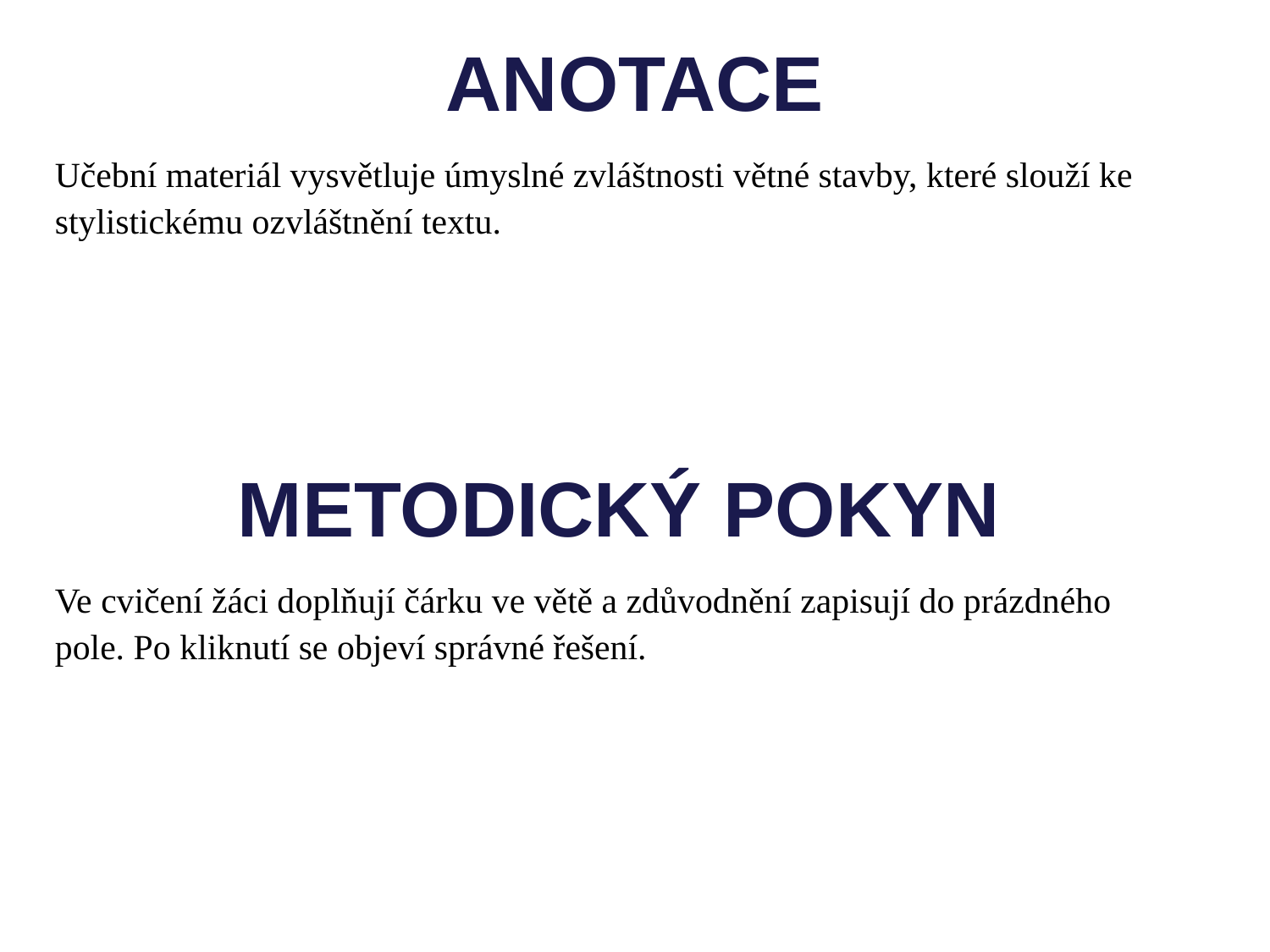

ANOTACE
Učební materiál vysvětluje úmyslné zvláštnosti větné stavby, které slouží ke stylistickému ozvláštnění textu.
METODICKÝ POKYN
Ve cvičení žáci doplňují čárku ve větě a zdůvodnění zapisují do prázdného pole. Po kliknutí se objeví správné řešení.